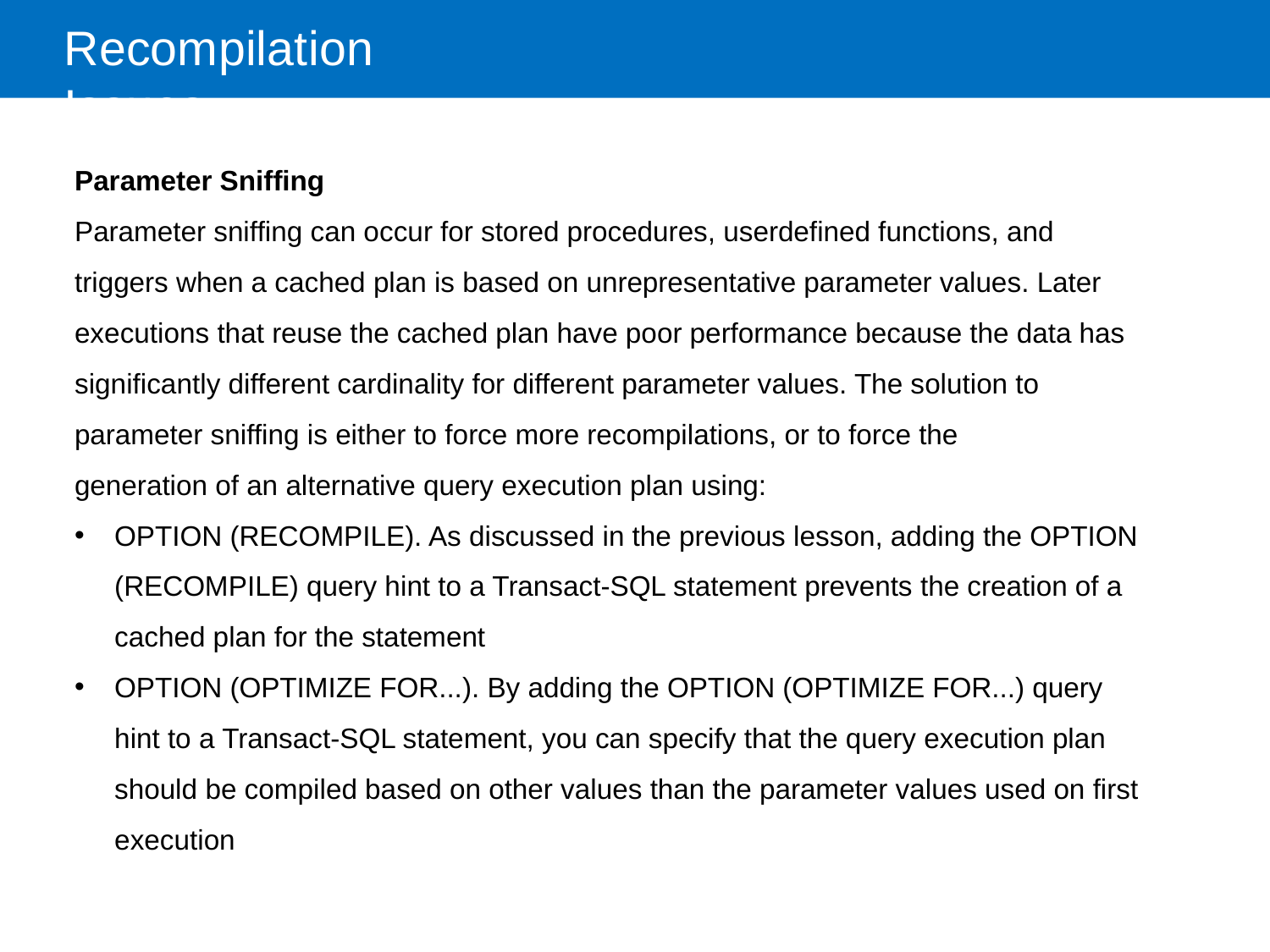

# Recompilation Issues
Parameter Sniffing
Parameter sniffing can occur for stored procedures, userdefined functions, and triggers when a cached plan is based on unrepresentative parameter values. Later executions that reuse the cached plan have poor performance because the data has significantly different cardinality for different parameter values. The solution to parameter sniffing is either to force more recompilations, or to force the
generation of an alternative query execution plan using:
OPTION (RECOMPILE). As discussed in the previous lesson, adding the OPTION (RECOMPILE) query hint to a Transact-SQL statement prevents the creation of a cached plan for the statement
OPTION (OPTIMIZE FOR...). By adding the OPTION (OPTIMIZE FOR...) query hint to a Transact-SQL statement, you can specify that the query execution plan should be compiled based on other values than the parameter values used on first execution